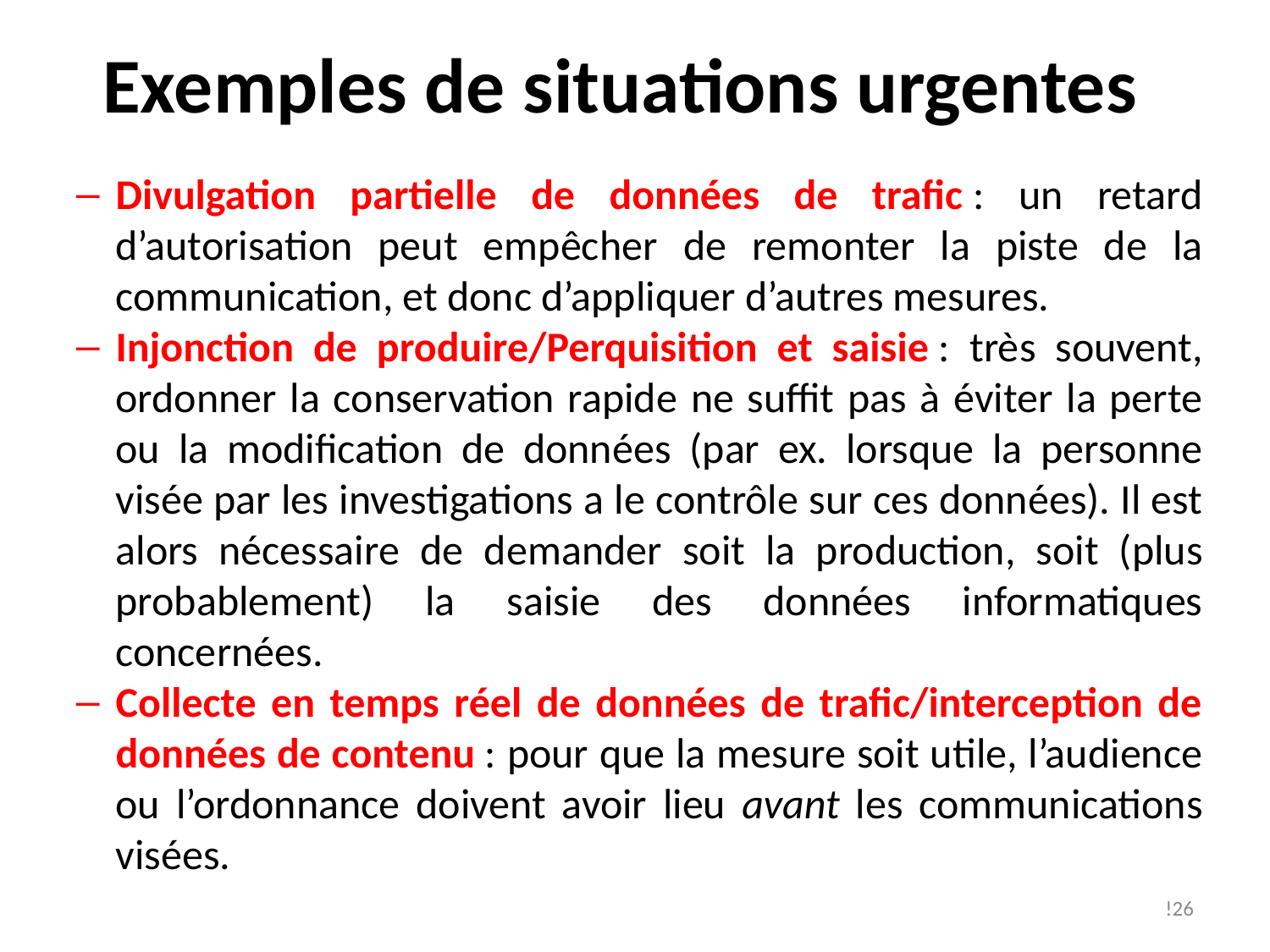

# Exemples de situations urgentes
Divulgation partielle de données de trafic : un retard d’autorisation peut empêcher de remonter la piste de la communication, et donc d’appliquer d’autres mesures.
Injonction de produire/Perquisition et saisie : très souvent, ordonner la conservation rapide ne suffit pas à éviter la perte ou la modification de données (par ex. lorsque la personne visée par les investigations a le contrôle sur ces données). Il est alors nécessaire de demander soit la production, soit (plus probablement) la saisie des données informatiques concernées.
Collecte en temps réel de données de trafic/interception de données de contenu : pour que la mesure soit utile, l’audience ou l’ordonnance doivent avoir lieu avant les communications visées.

!26